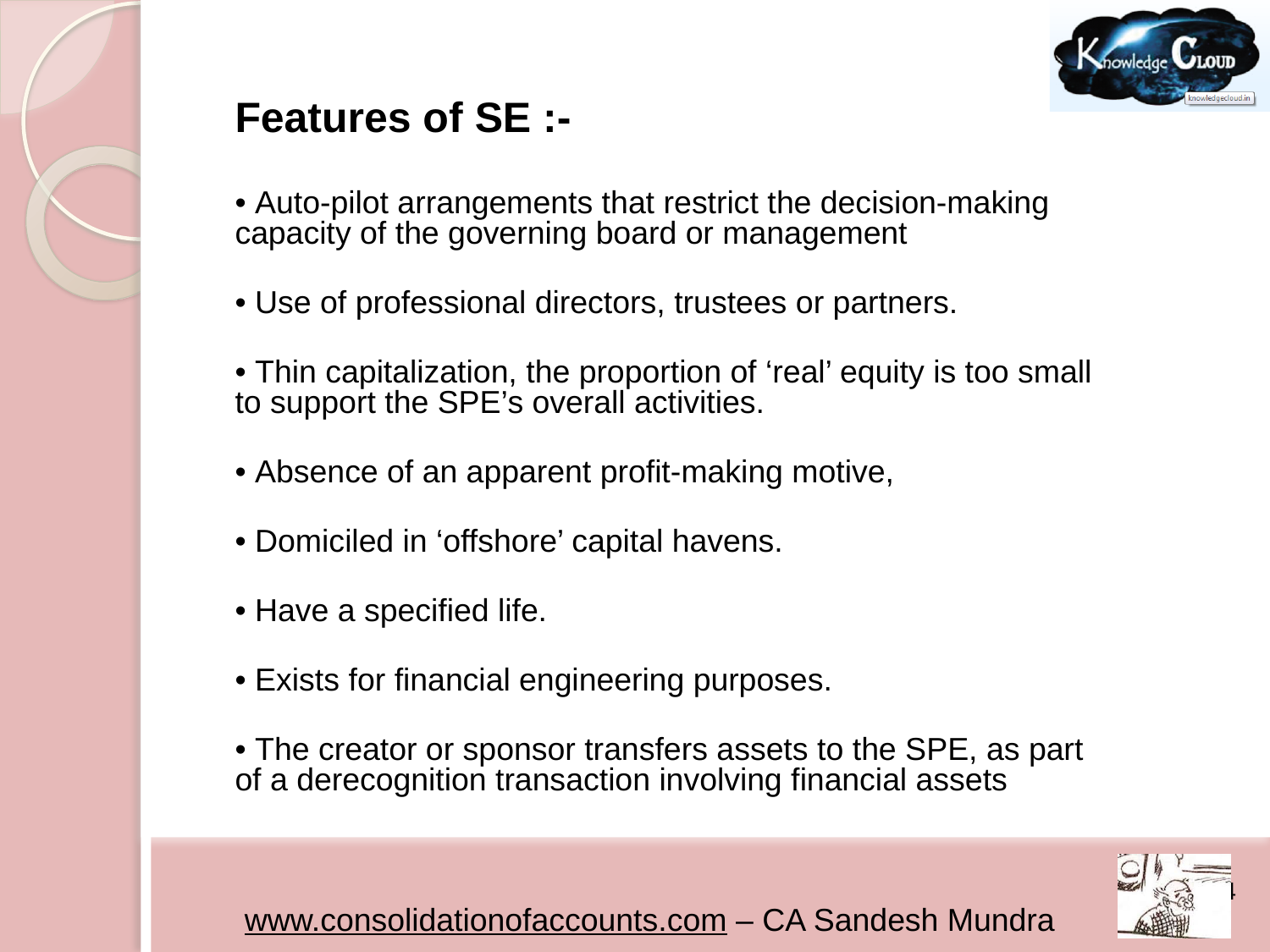

#
Features of SE :-

• Auto-pilot arrangements that restrict the decision-making capacity of the governing board or management

• Use of professional directors, trustees or partners.

• Thin capitalization, the proportion of ‘real’ equity is too small to support the SPE’s overall activities.

• Absence of an apparent profit-making motive,

• Domiciled in ‘offshore’ capital havens.

• Have a specified life.

• Exists for financial engineering purposes.

• The creator or sponsor transfers assets to the SPE, as part of a derecognition transaction involving financial assets
44